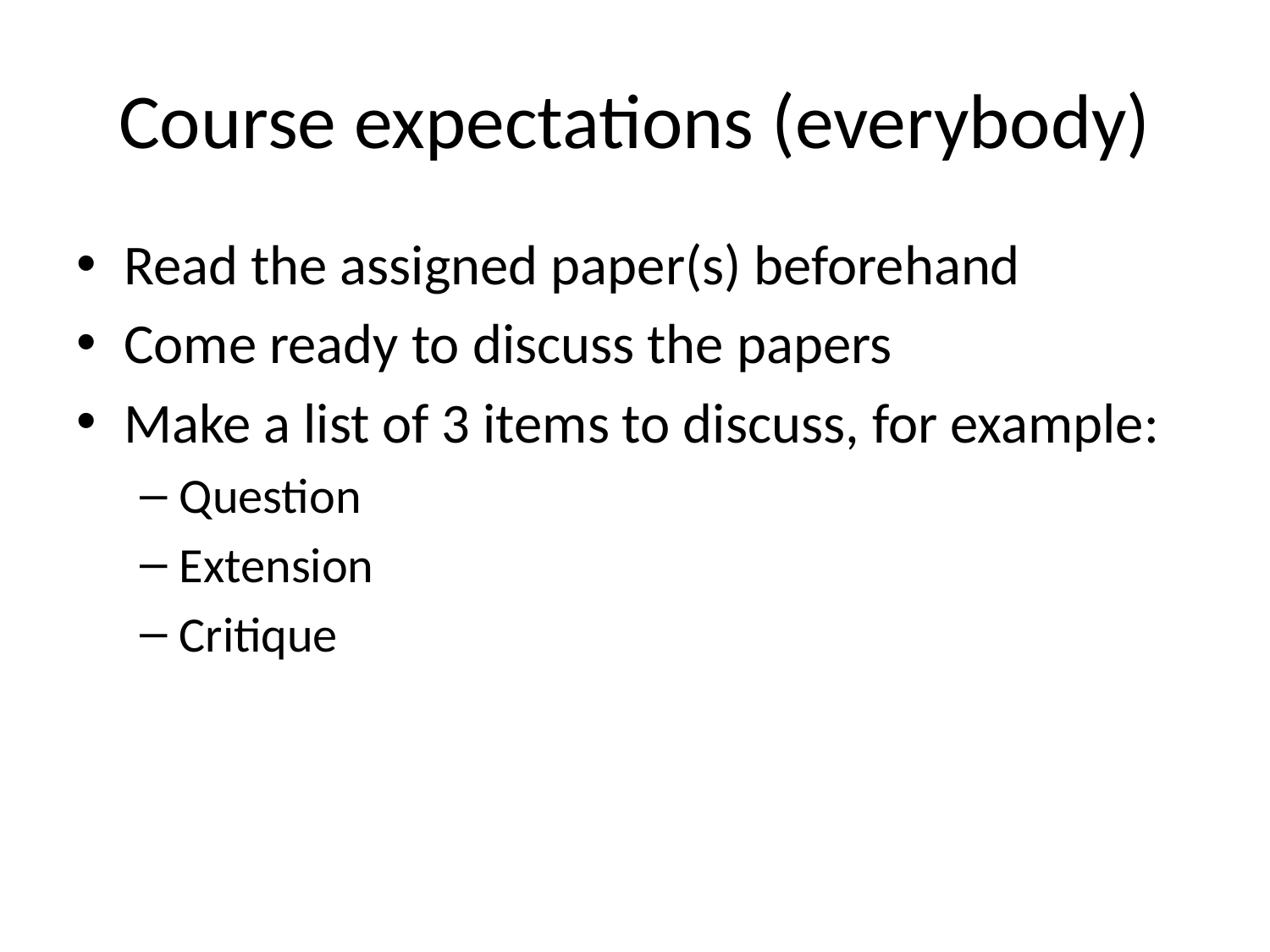

# Course expectations (everybody)
Read the assigned paper(s) beforehand
Come ready to discuss the papers
Make a list of 3 items to discuss, for example:
Question
Extension
Critique